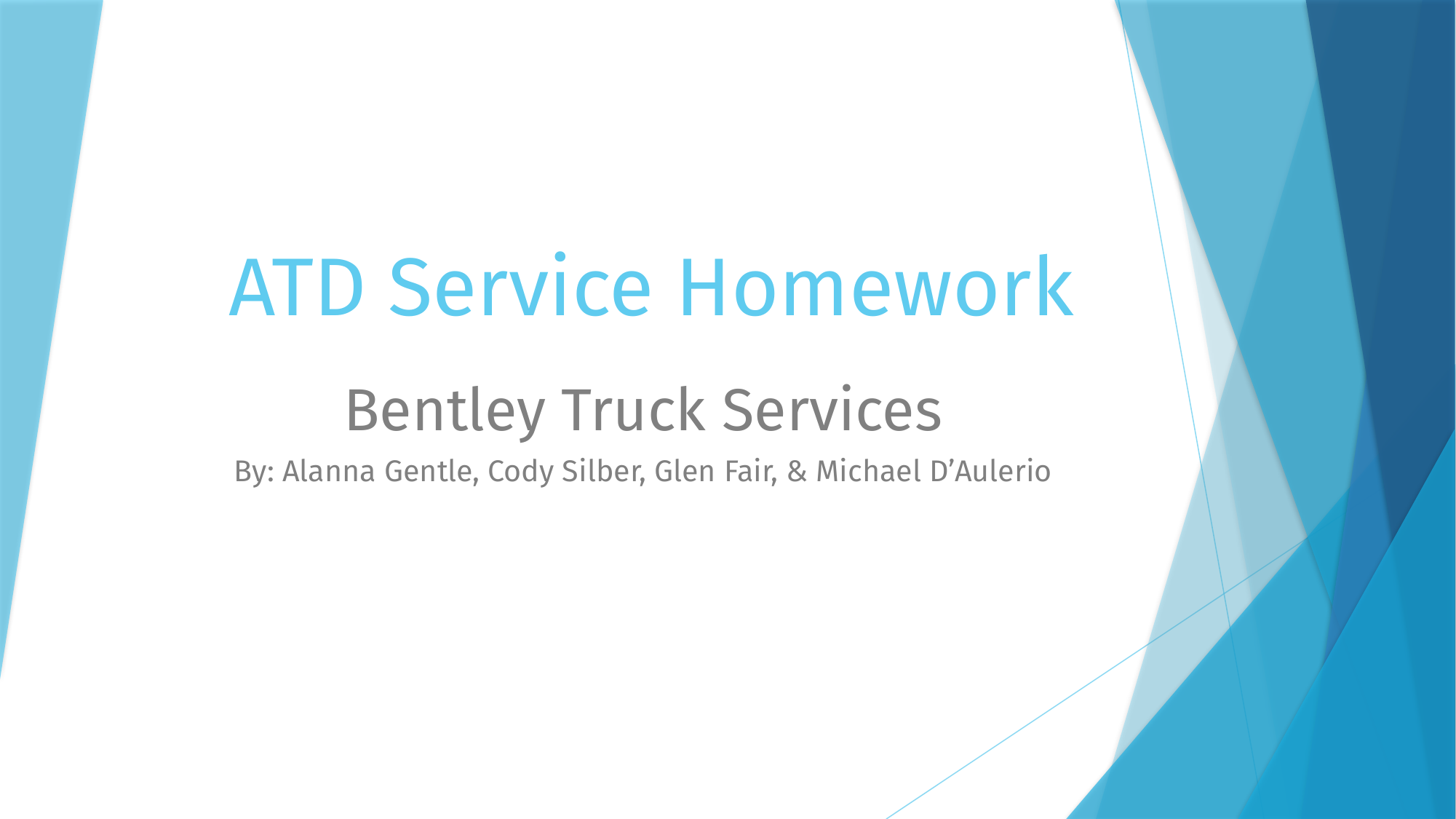

# ATD Service Homework
Bentley Truck Services
By: Alanna Gentle, Cody Silber, Glen Fair, & Michael D’Aulerio